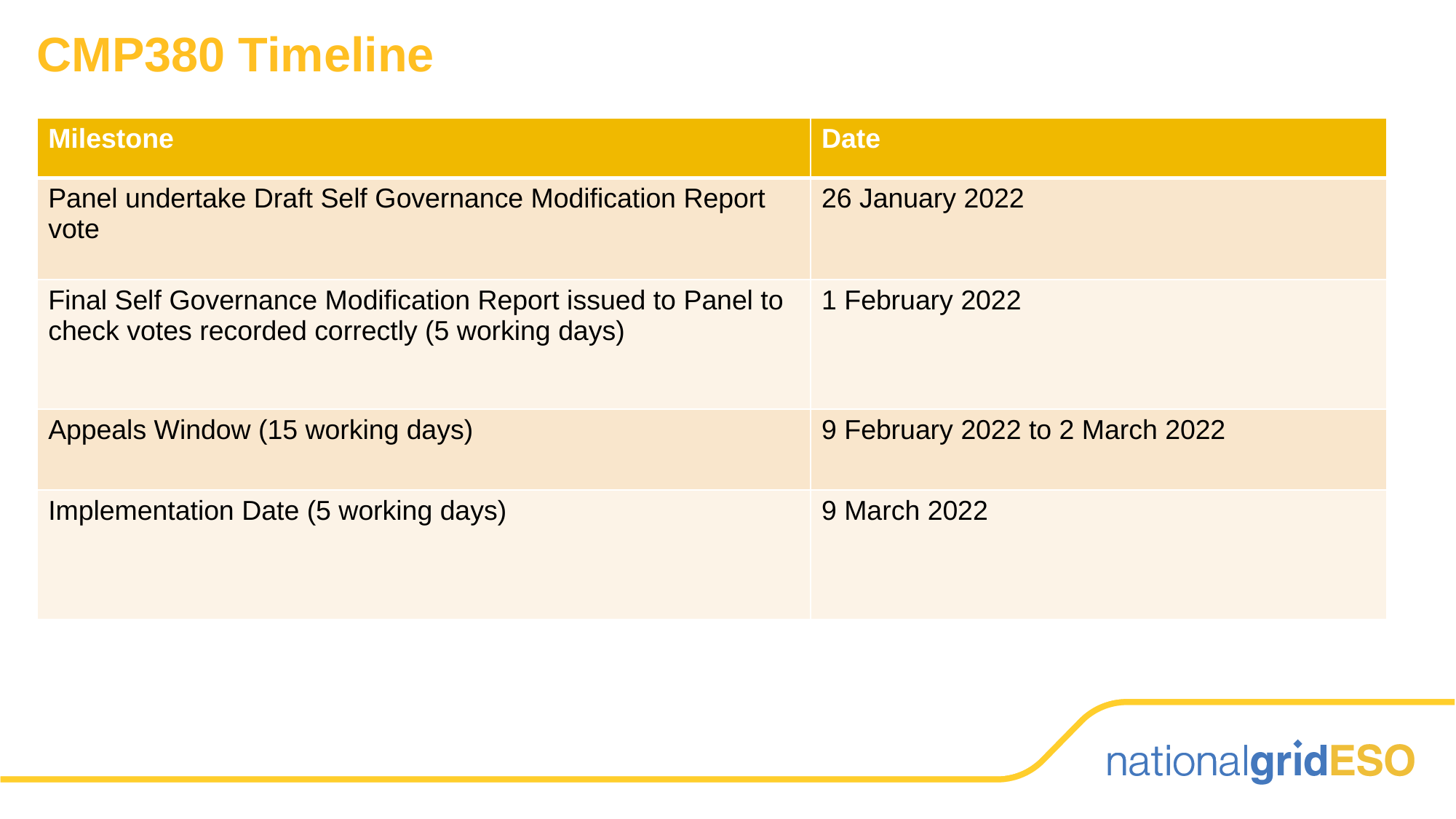

# CMP380 Timeline

| Milestone | Date |
| --- | --- |
| Panel undertake Draft Self Governance Modification Report vote | 26 January 2022 |
| Final Self Governance Modification Report issued to Panel to check votes recorded correctly (5 working days) | 1 February 2022 |
| Appeals Window (15 working days) | 9 February 2022 to 2 March 2022 |
| Implementation Date (5 working days) | 9 March 2022 |